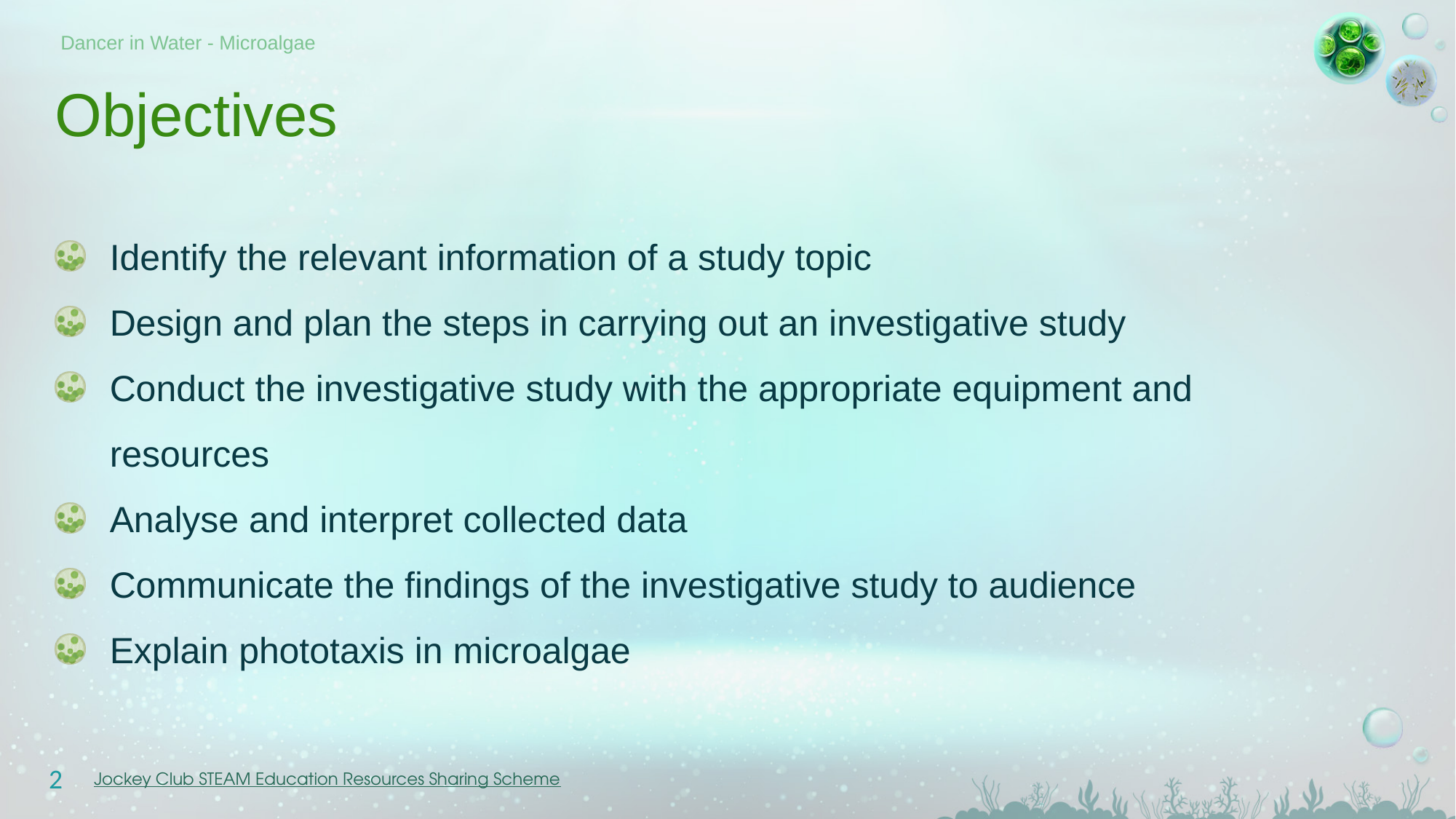

# Objectives
Identify the relevant information of a study topic
Design and plan the steps in carrying out an investigative study
Conduct the investigative study with the appropriate equipment and resources
Analyse and interpret collected data
Communicate the findings of the investigative study to audience
Explain phototaxis in microalgae

2